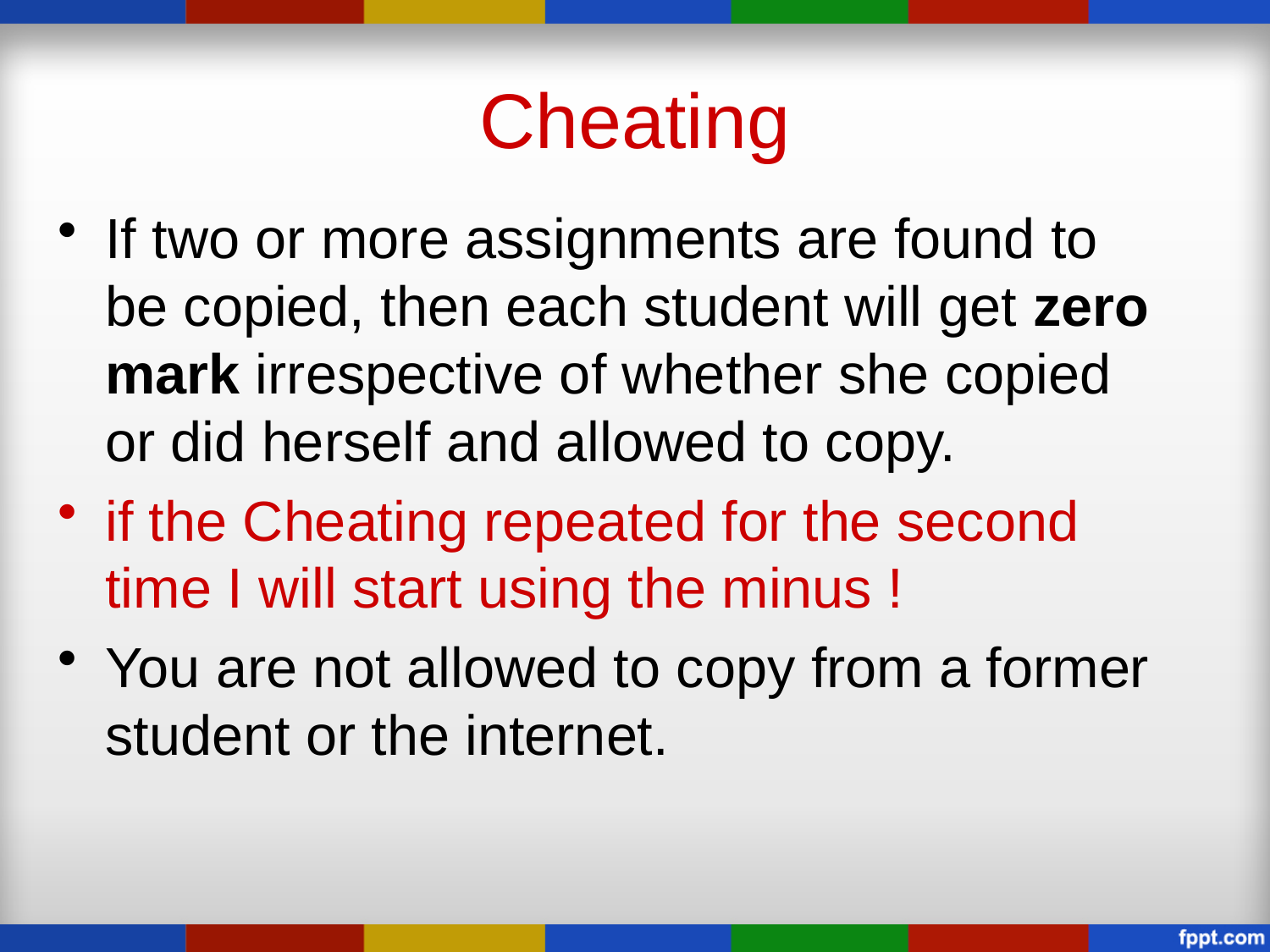

# Cheating
If two or more assignments are found to be copied, then each student will get zero mark irrespective of whether she copied or did herself and allowed to copy.
if the Cheating repeated for the second time I will start using the minus !
You are not allowed to copy from a former student or the internet.